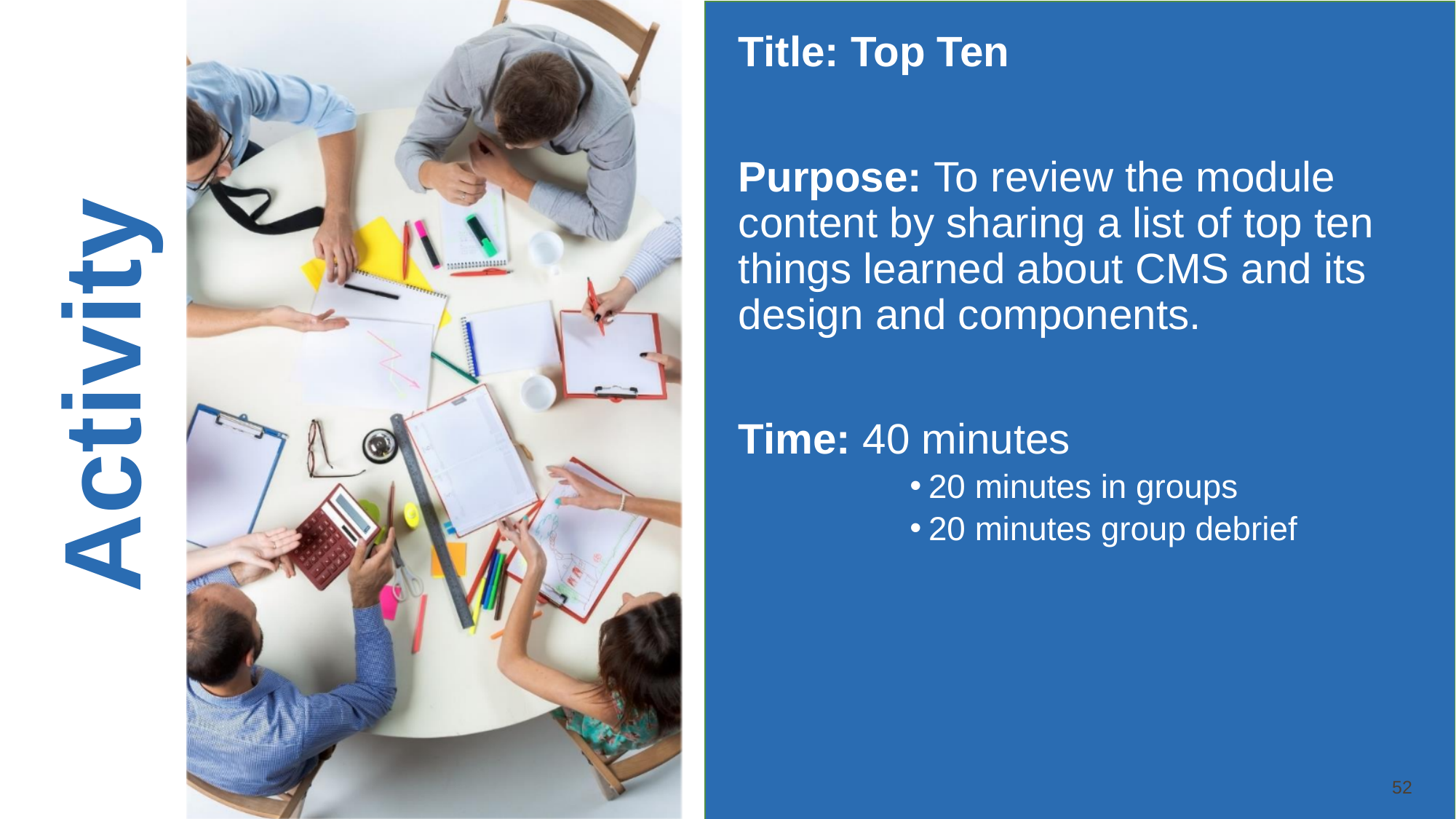

Title: Top Ten

Purpose: To review the module content by sharing a list of top ten things learned about CMS and its design and components.

Time: 40 minutes
20 minutes in groups
20 minutes group debrief
Activity
52